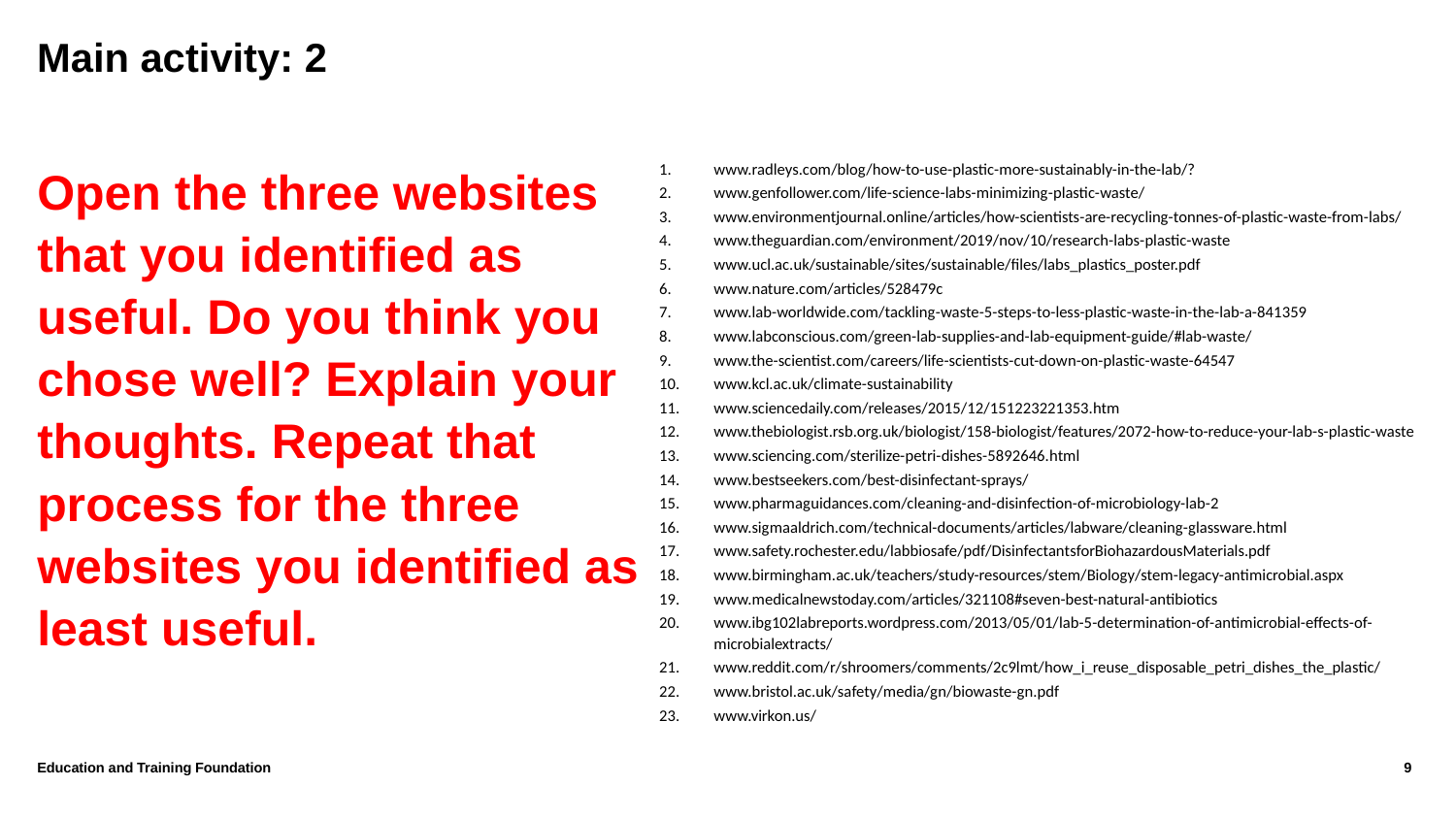

# Main activity: 2
Open the three websites that you identified as useful. Do you think you chose well? Explain your thoughts. Repeat that process for the three websites you identified as least useful.
www.radleys.com/blog/how-to-use-plastic-more-sustainably-in-the-lab/?
www.genfollower.com/life-science-labs-minimizing-plastic-waste/
www.environmentjournal.online/articles/how-scientists-are-recycling-tonnes-of-plastic-waste-from-labs/
www.theguardian.com/environment/2019/nov/10/research-labs-plastic-waste
www.ucl.ac.uk/sustainable/sites/sustainable/files/labs_plastics_poster.pdf
www.nature.com/articles/528479c
www.lab-worldwide.com/tackling-waste-5-steps-to-less-plastic-waste-in-the-lab-a-841359
www.labconscious.com/green-lab-supplies-and-lab-equipment-guide/#lab-waste/
www.the-scientist.com/careers/life-scientists-cut-down-on-plastic-waste-64547
www.kcl.ac.uk/climate-sustainability
www.sciencedaily.com/releases/2015/12/151223221353.htm
www.thebiologist.rsb.org.uk/biologist/158-biologist/features/2072-how-to-reduce-your-lab-s-plastic-waste
www.sciencing.com/sterilize-petri-dishes-5892646.html
www.bestseekers.com/best-disinfectant-sprays/
www.pharmaguidances.com/cleaning-and-disinfection-of-microbiology-lab-2
www.sigmaaldrich.com/technical-documents/articles/labware/cleaning-glassware.html
www.safety.rochester.edu/labbiosafe/pdf/DisinfectantsforBiohazardousMaterials.pdf
www.birmingham.ac.uk/teachers/study-resources/stem/Biology/stem-legacy-antimicrobial.aspx
www.medicalnewstoday.com/articles/321108#seven-best-natural-antibiotics
www.ibg102labreports.wordpress.com/2013/05/01/lab-5-determination-of-antimicrobial-effects-of-microbialextracts/
www.reddit.com/r/shroomers/comments/2c9lmt/how_i_reuse_disposable_petri_dishes_the_plastic/
www.bristol.ac.uk/safety/media/gn/biowaste-gn.pdf
www.virkon.us/
Education and Training Foundation
9